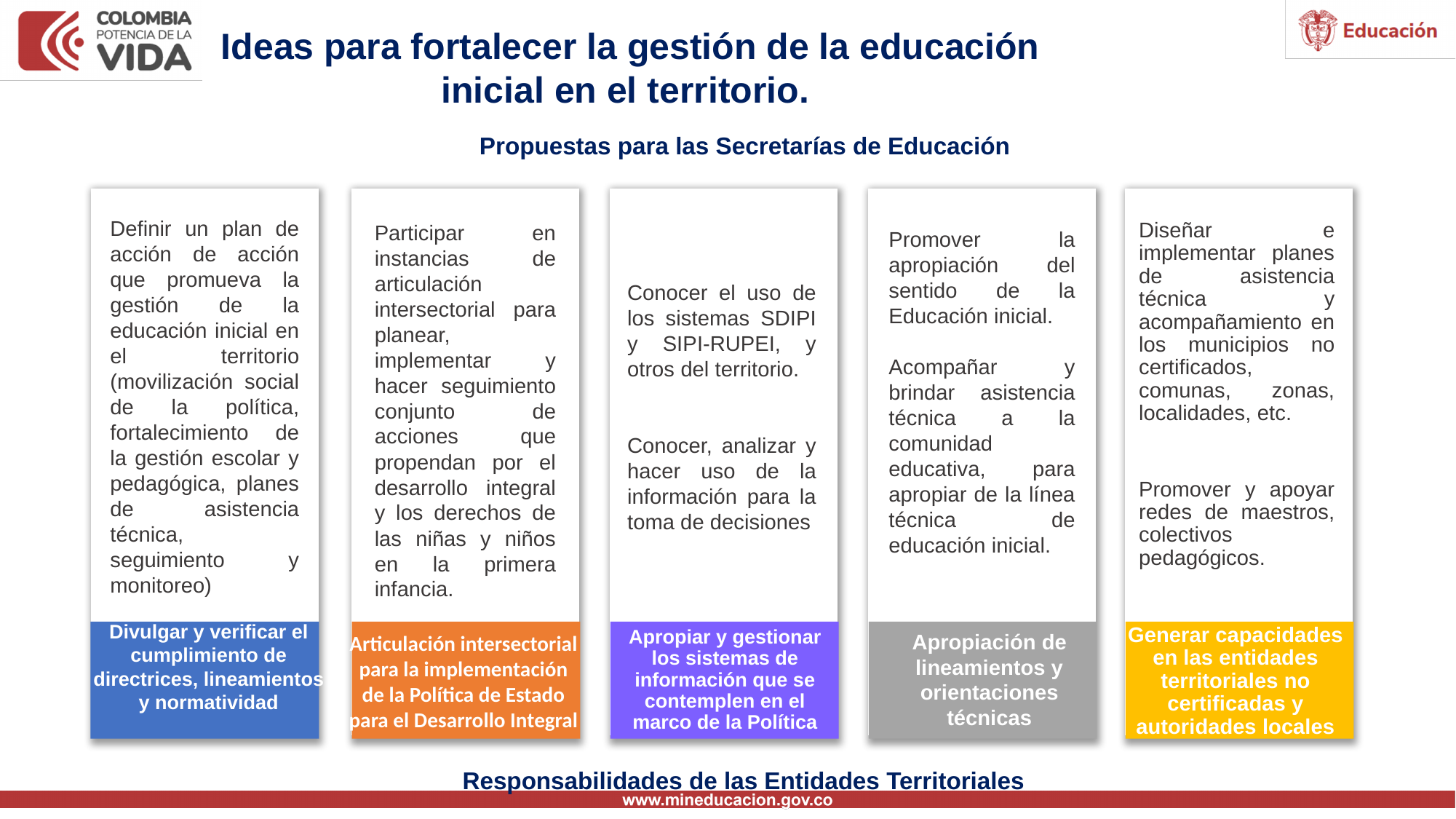

Ideas para fortalecer la gestión de la educación inicial en el territorio.
Propuestas para las Secretarías de Educación

Definir un plan de acción de acción que promueva la gestión de la educación inicial en el territorio (movilización social de la política, fortalecimiento de la gestión escolar y pedagógica, planes de asistencia técnica, seguimiento y monitoreo)
Participar en instancias de articulación intersectorial para planear, implementar y hacer seguimiento conjunto de acciones que propendan por el desarrollo integral y los derechos de las niñas y niños en la primera infancia.
Diseñar e implementar planes de asistencia técnica y acompañamiento en los municipios no certificados, comunas, zonas, localidades, etc.

Promover y apoyar redes de maestros, colectivos pedagógicos.

Promover la apropiación del sentido de la Educación inicial.

Acompañar y brindar asistencia técnica a la comunidad educativa, para apropiar de la línea técnica de educación inicial.
Conocer el uso de los sistemas SDIPI y SIPI-RUPEI, y otros del territorio.

Conocer, analizar y hacer uso de la información para la toma de decisiones
Divulgar y verificar el cumplimiento de directrices, lineamientos y normatividad
Generar capacidades en las entidades territoriales no certificadas y autoridades locales
Apropiar y gestionar los sistemas de información que se contemplen en el marco de la Política
Apropiación de lineamientos y orientaciones técnicas
Articulación intersectorial para la implementación de la Política de Estado para el Desarrollo Integral
Responsabilidades de las Entidades Territoriales